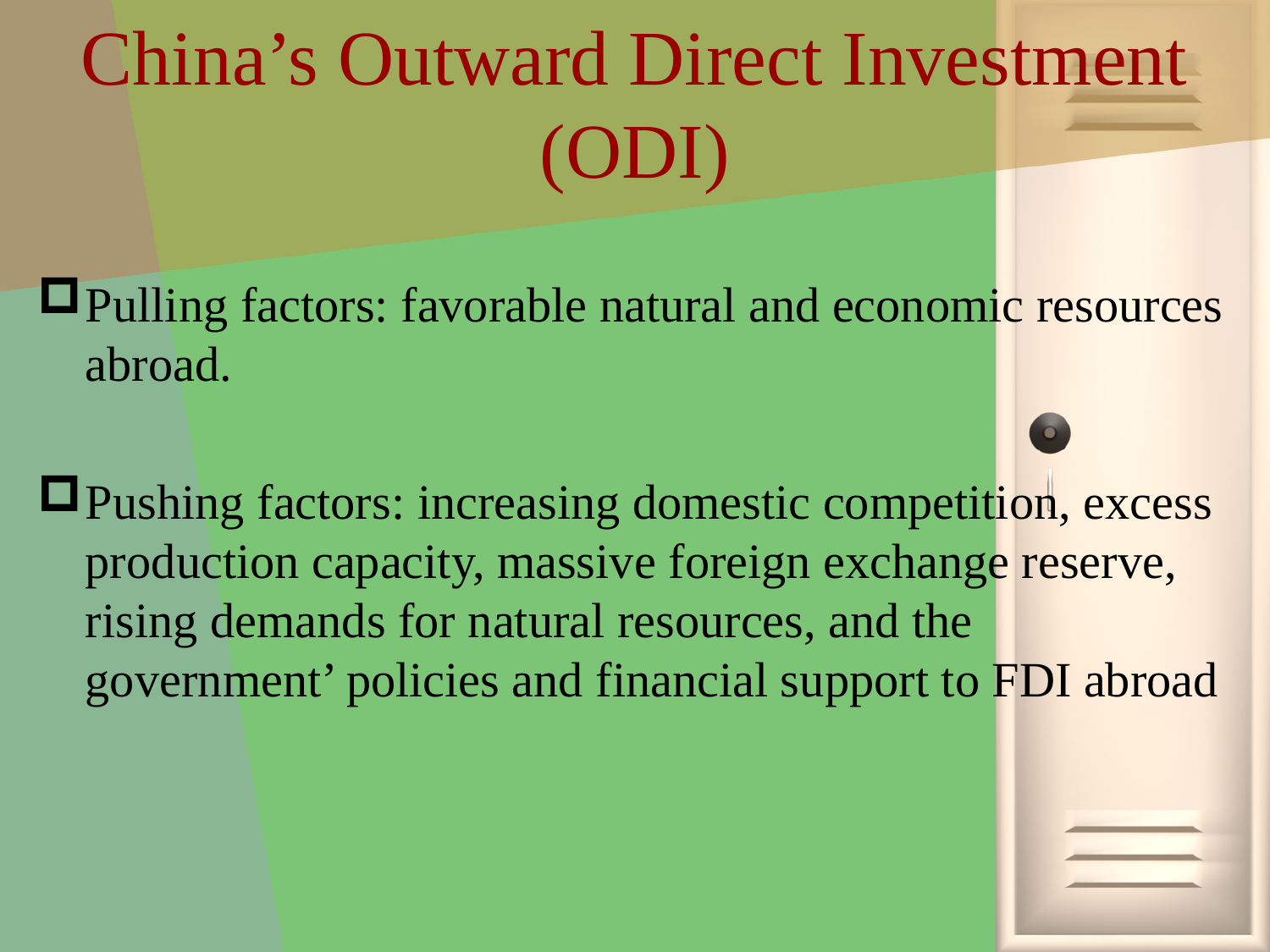

# China’s Outward Direct Investment (ODI)
Pulling factors: favorable natural and economic resources abroad.

Pushing factors: increasing domestic competition, excess production capacity, massive foreign exchange reserve, rising demands for natural resources, and the government’ policies and financial support to FDI abroad